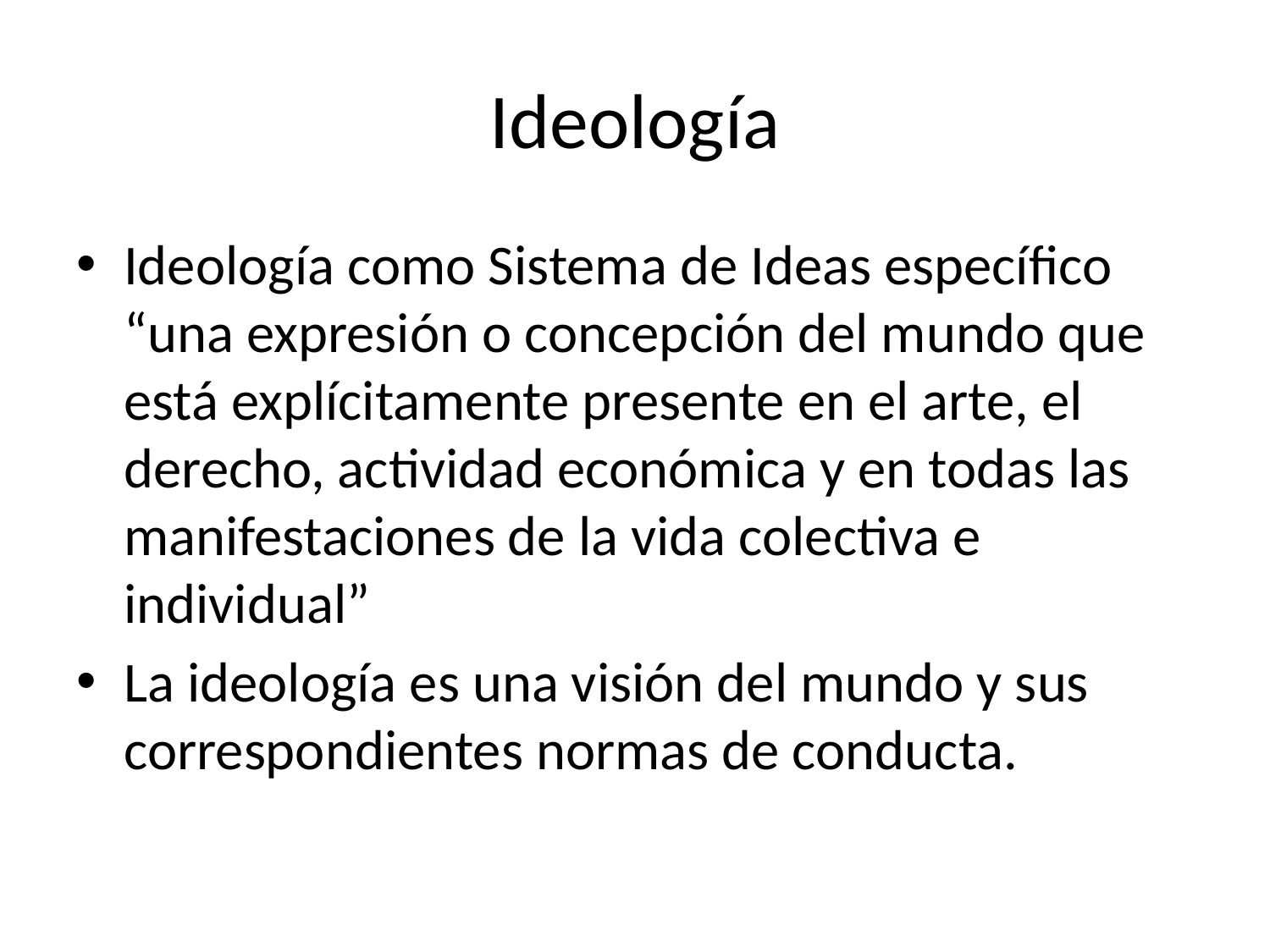

# Ideología
Ideología como Sistema de Ideas específico “una expresión o concepción del mundo que está explícitamente presente en el arte, el derecho, actividad económica y en todas las manifestaciones de la vida colectiva e individual”
La ideología es una visión del mundo y sus correspondientes normas de conducta.